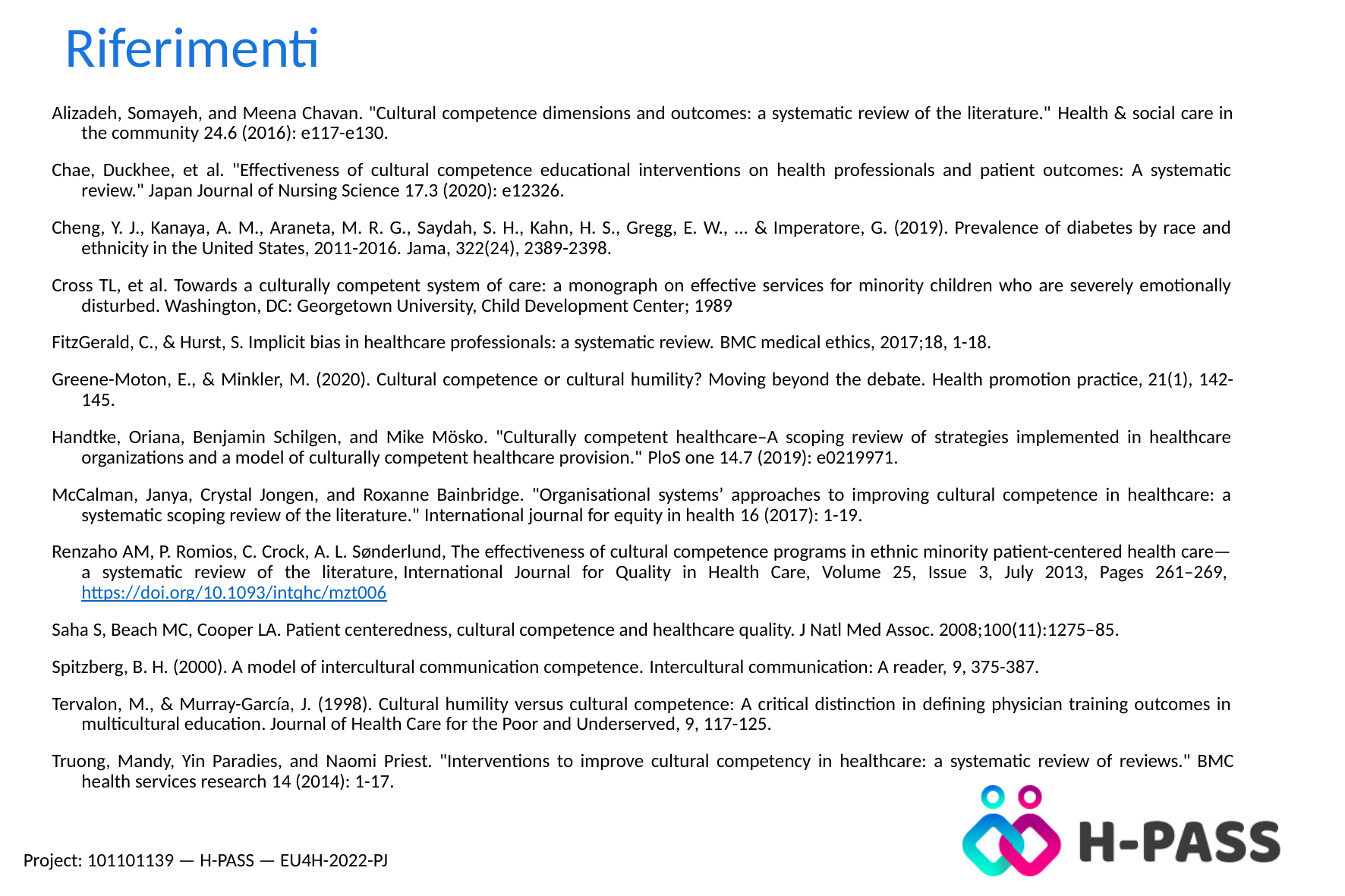

Riferimenti
Alizadeh, Somayeh, and Meena Chavan. "Cultural competence dimensions and outcomes: a systematic review of the literature." Health & social care in the community 24.6 (2016): e117-e130.
Chae, Duckhee, et al. "Effectiveness of cultural competence educational interventions on health professionals and patient outcomes: A systematic review." Japan Journal of Nursing Science 17.3 (2020): e12326.
Cheng, Y. J., Kanaya, A. M., Araneta, M. R. G., Saydah, S. H., Kahn, H. S., Gregg, E. W., ... & Imperatore, G. (2019). Prevalence of diabetes by race and ethnicity in the United States, 2011-2016. Jama, 322(24), 2389-2398.
Cross TL, et al. Towards a culturally competent system of care: a monograph on effective services for minority children who are severely emotionally disturbed. Washington, DC: Georgetown University, Child Development Center; 1989
FitzGerald, C., & Hurst, S. Implicit bias in healthcare professionals: a systematic review. BMC medical ethics, 2017;18, 1-18.
Greene-Moton, E., & Minkler, M. (2020). Cultural competence or cultural humility? Moving beyond the debate. Health promotion practice, 21(1), 142-145.
Handtke, Oriana, Benjamin Schilgen, and Mike Mösko. "Culturally competent healthcare–A scoping review of strategies implemented in healthcare organizations and a model of culturally competent healthcare provision." PloS one 14.7 (2019): e0219971.
McCalman, Janya, Crystal Jongen, and Roxanne Bainbridge. "Organisational systems’ approaches to improving cultural competence in healthcare: a systematic scoping review of the literature." International journal for equity in health 16 (2017): 1-19.
Renzaho AM, P. Romios, C. Crock, A. L. Sønderlund, The effectiveness of cultural competence programs in ethnic minority patient-centered health care—a systematic review of the literature, International Journal for Quality in Health Care, Volume 25, Issue 3, July 2013, Pages 261–269, https://doi.org/10.1093/intqhc/mzt006
Saha S, Beach MC, Cooper LA. Patient centeredness, cultural competence and healthcare quality. J Natl Med Assoc. 2008;100(11):1275–85.
Spitzberg, B. H. (2000). A model of intercultural communication competence. Intercultural communication: A reader, 9, 375-387.
Tervalon, M., & Murray-García, J. (1998). Cultural humility versus cultural competence: A critical distinction in defining physician training outcomes in multicultural education. Journal of Health Care for the Poor and Underserved, 9, 117-125.
Truong, Mandy, Yin Paradies, and Naomi Priest. "Interventions to improve cultural competency in healthcare: a systematic review of reviews." BMC health services research 14 (2014): 1-17.

Project: 101101139 — H-PASS — EU4H-2022-PJ